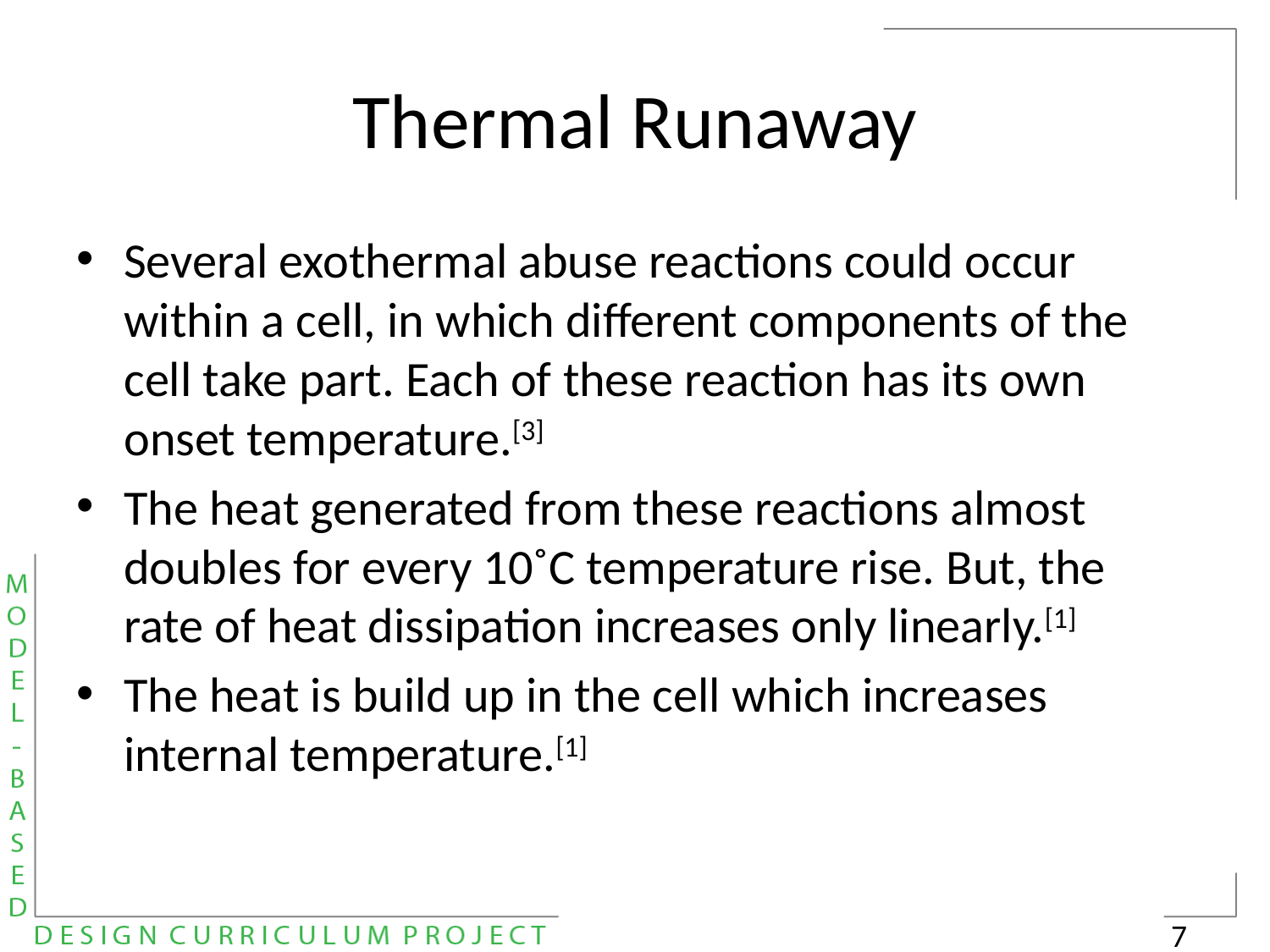

# Thermal Runaway
Several exothermal abuse reactions could occur within a cell, in which different components of the cell take part. Each of these reaction has its own onset temperature.[3]
The heat generated from these reactions almost doubles for every 10˚C temperature rise. But, the rate of heat dissipation increases only linearly.[1]
The heat is build up in the cell which increases internal temperature.[1]